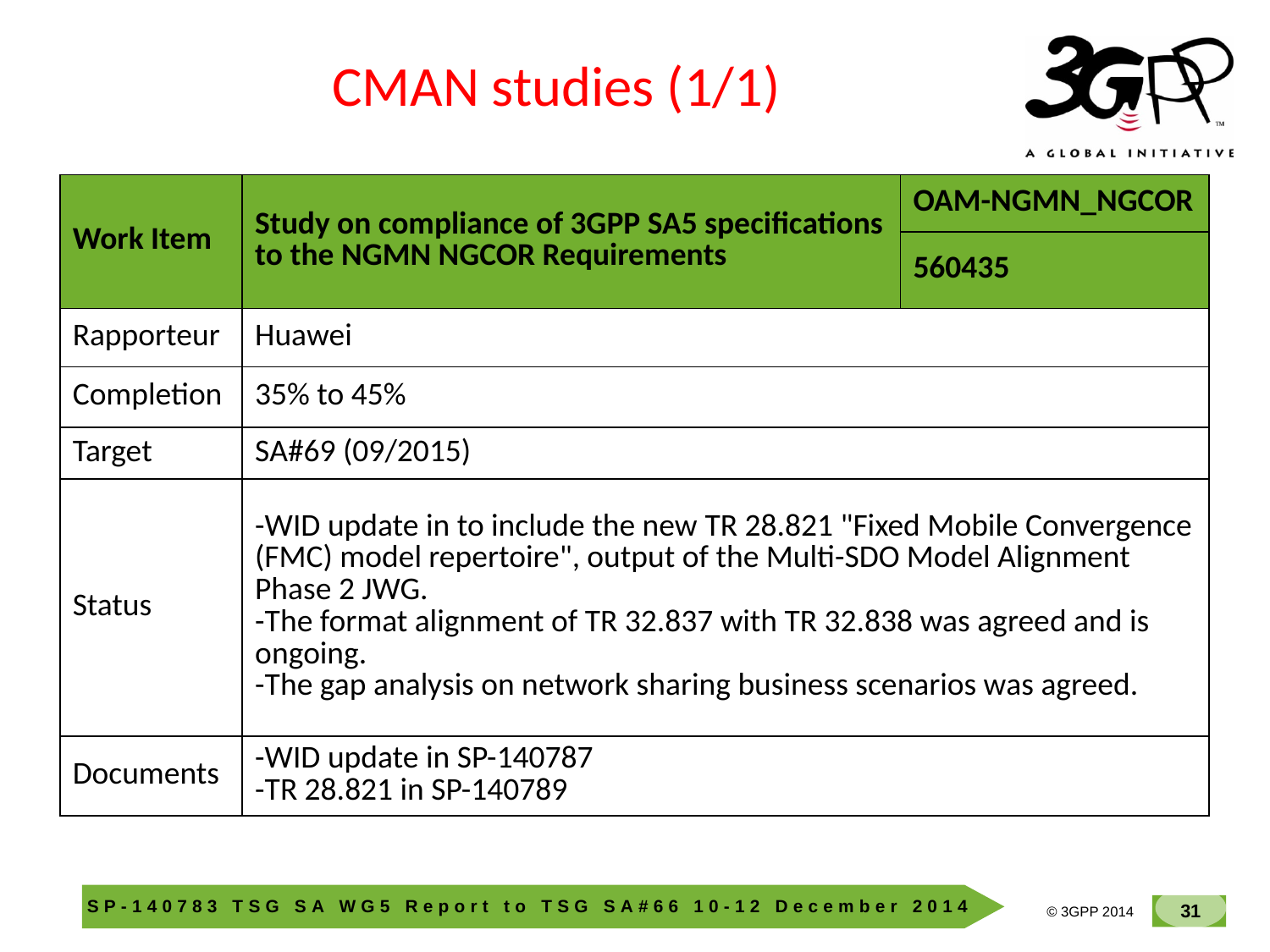

CMAN studies (1/1)
| Work Item | Study on compliance of 3GPP SA5 specifications to the NGMN NGCOR Requirements | OAM-NGMN\_NGCOR |
| --- | --- | --- |
|  |  | 560435 |
| Rapporteur | Huawei |  |
| Completion | 35% to 45% |  |
| Target | SA#69 (09/2015) |  |
| Status | -WID update in to include the new TR 28.821 "Fixed Mobile Convergence (FMC) model repertoire", output of the Multi-SDO Model Alignment Phase 2 JWG. -The format alignment of TR 32.837 with TR 32.838 was agreed and is ongoing. -The gap analysis on network sharing business scenarios was agreed. |  |
| Documents | -WID update in SP-140787 -TR 28.821 in SP-140789 |  |